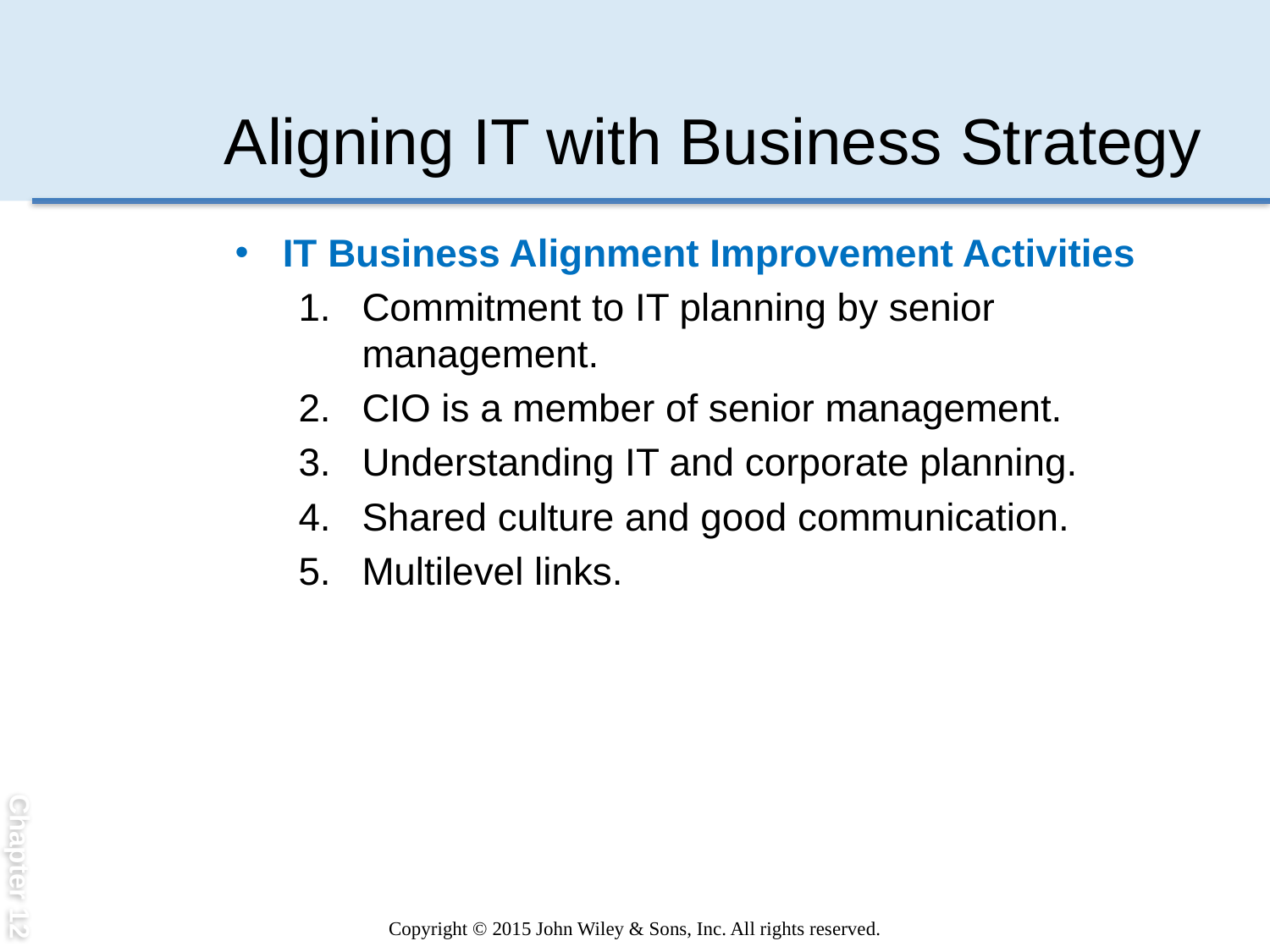

Chapter 12
Aligning IT with Business Strategy
IT Business Alignment Improvement Activities
Commitment to IT planning by senior management.
CIO is a member of senior management.
Understanding IT and corporate planning.
Shared culture and good communication.
Multilevel links.